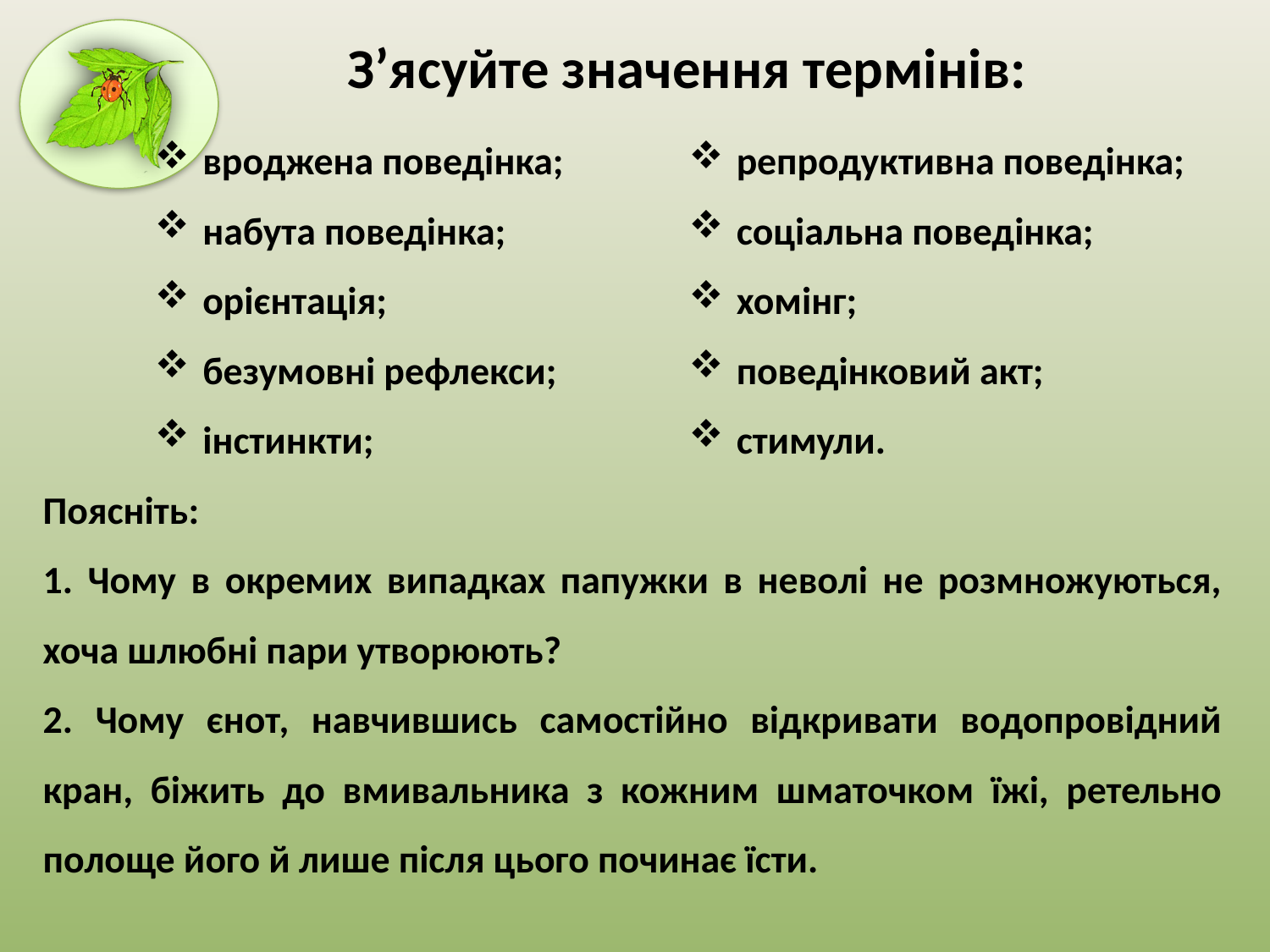

З’ясуйте значення термінів:
вроджена поведінка;
набута поведінка;
орієнтація;
безумовні рефлекси;
інстинкти;

репродуктивна поведінка;
соціальна поведінка;
хомінг;
поведінковий акт;
стимули.

Поясніть:
1. Чому в окремих випадках папужки в неволі не розмножуються, хоча шлюбні пари утворюють?
2. Чому єнот, навчившись самостійно відкривати водопровідний кран, біжить до вмивальника з кожним шматочком їжі, ретельно полоще його й лише після цього починає їсти.